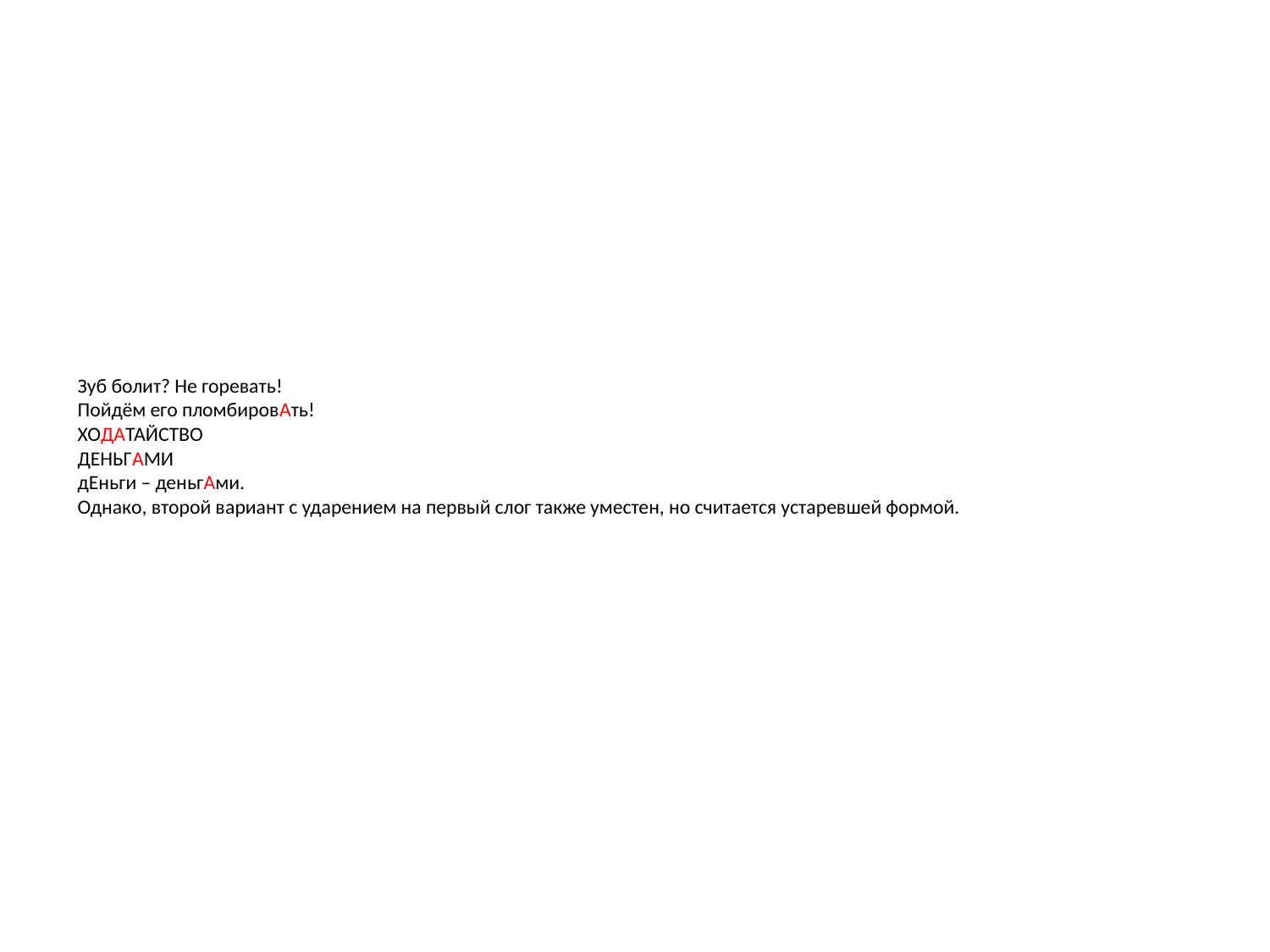

# Зуб болит? Не горевать! Пойдём его пломбировАть! ХОДАТАЙСТВО ДЕНЬГАМИ дЕньги – деньгАми. Однако, второй вариант с ударением на первый слог также уместен, но считается устаревшей формой.